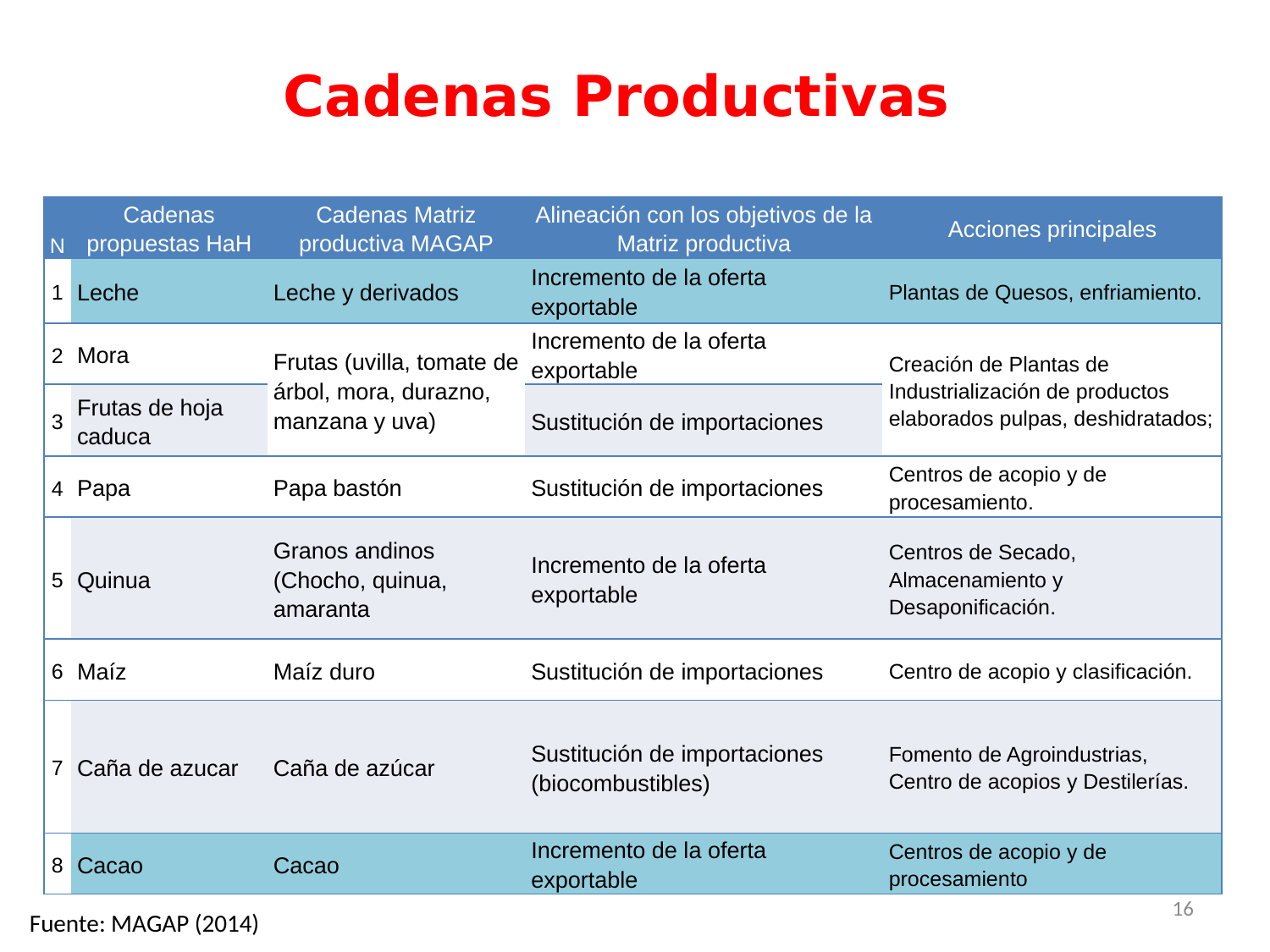

# Cadenas Productivas
| N | Cadenas propuestas HaH | Cadenas Matriz productiva MAGAP | Alineación con los objetivos de la Matriz productiva | Acciones principales |
| --- | --- | --- | --- | --- |
| 1 | Leche | Leche y derivados | Incremento de la oferta exportable | Plantas de Quesos, enfriamiento. |
| 2 | Mora | Frutas (uvilla, tomate de árbol, mora, durazno, manzana y uva) | Incremento de la oferta exportable | Creación de Plantas de Industrialización de productos elaborados pulpas, deshidratados; |
| 3 | Frutas de hoja caduca |  | Sustitución de importaciones |  |
| 4 | Papa | Papa bastón | Sustitución de importaciones | Centros de acopio y de procesamiento. |
| 5 | Quinua | Granos andinos (Chocho, quinua, amaranta | Incremento de la oferta exportable | Centros de Secado, Almacenamiento y Desaponificación. |
| 6 | Maíz | Maíz duro | Sustitución de importaciones | Centro de acopio y clasificación. |
| 7 | Caña de azucar | Caña de azúcar | Sustitución de importaciones (biocombustibles) | Fomento de Agroindustrias, Centro de acopios y Destilerías. |
| 8 | Cacao | Cacao | Incremento de la oferta exportable | Centros de acopio y de procesamiento |

16
Fuente: MAGAP (2014)